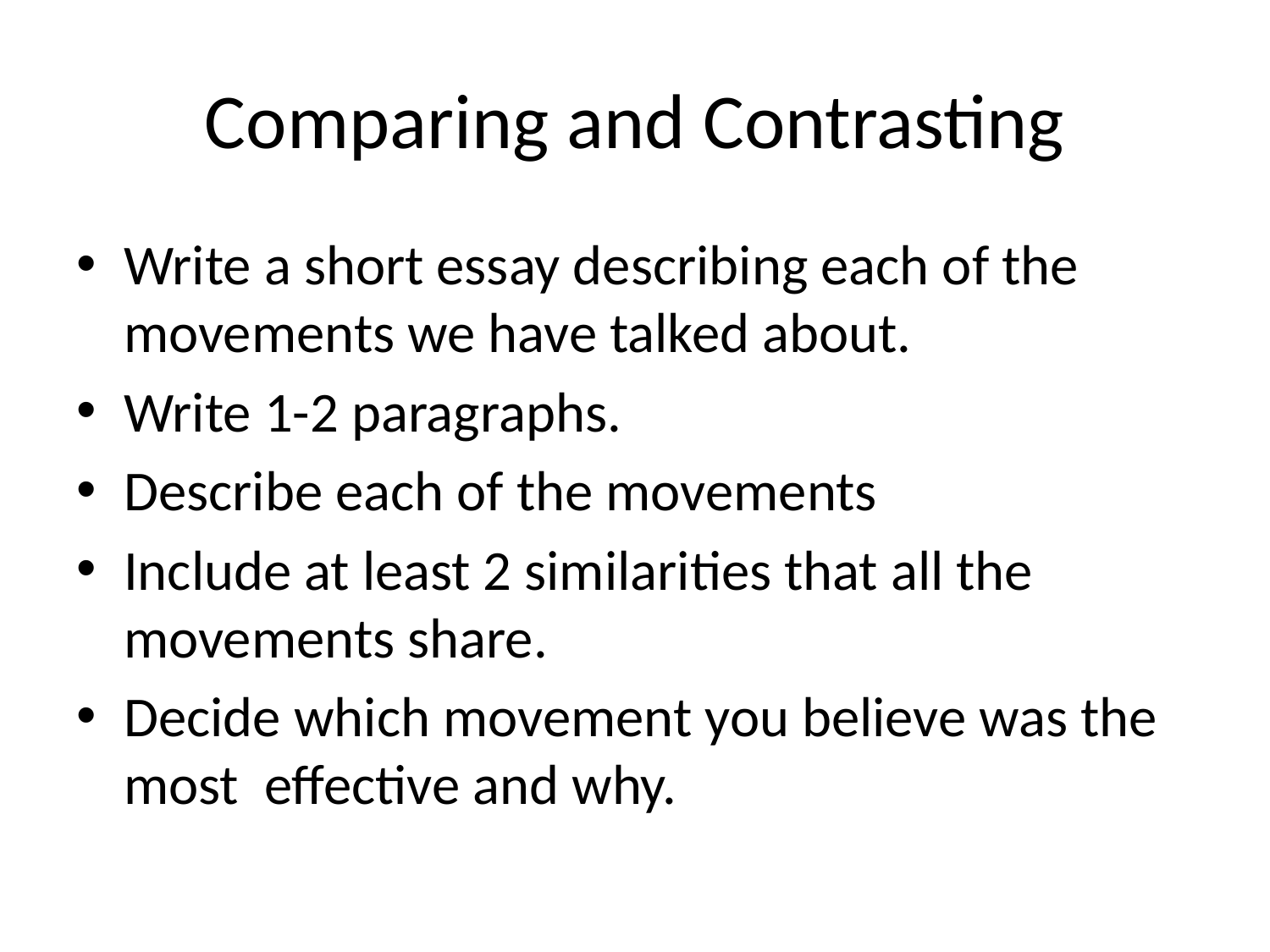

# Comparing and Contrasting
Write a short essay describing each of the movements we have talked about.
Write 1-2 paragraphs.
Describe each of the movements
Include at least 2 similarities that all the movements share.
Decide which movement you believe was the most  effective and why.